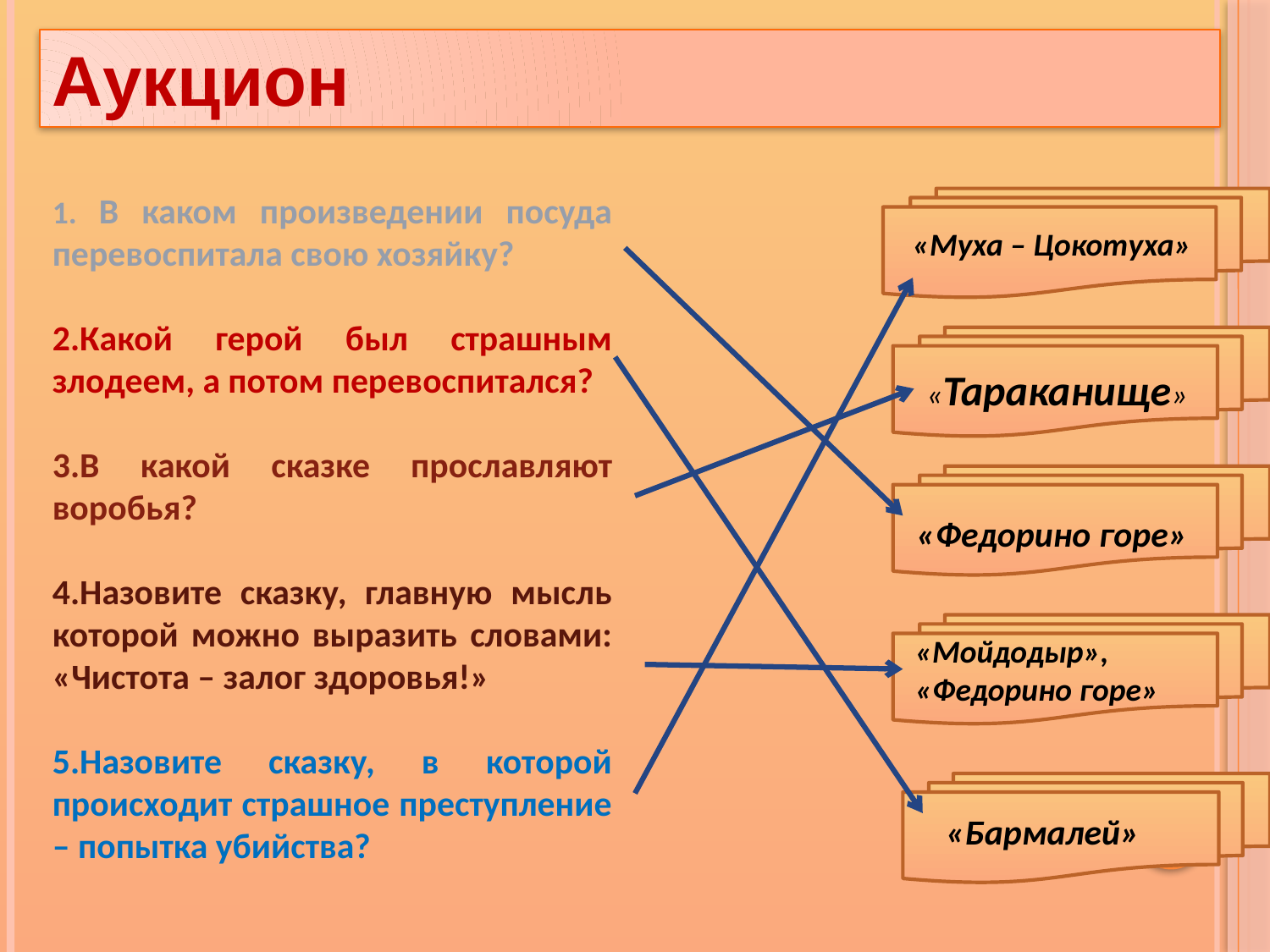

Аукцион
1. В каком произведении посуда перевоспитала свою хозяйку?

2.Какой герой был страшным злодеем, а потом перевоспитался?

3.В какой сказке прославляют воробья?

4.Назовите сказку, главную мысль которой можно выразить словами: «Чистота – залог здоровья!»

5.Назовите сказку, в которой происходит страшное преступление – попытка убийства?

 «Муха – Цокотуха»

«Тараканище»

«Федорино горе»

«Мойдодыр», «Федорино горе»

«Бармалей»